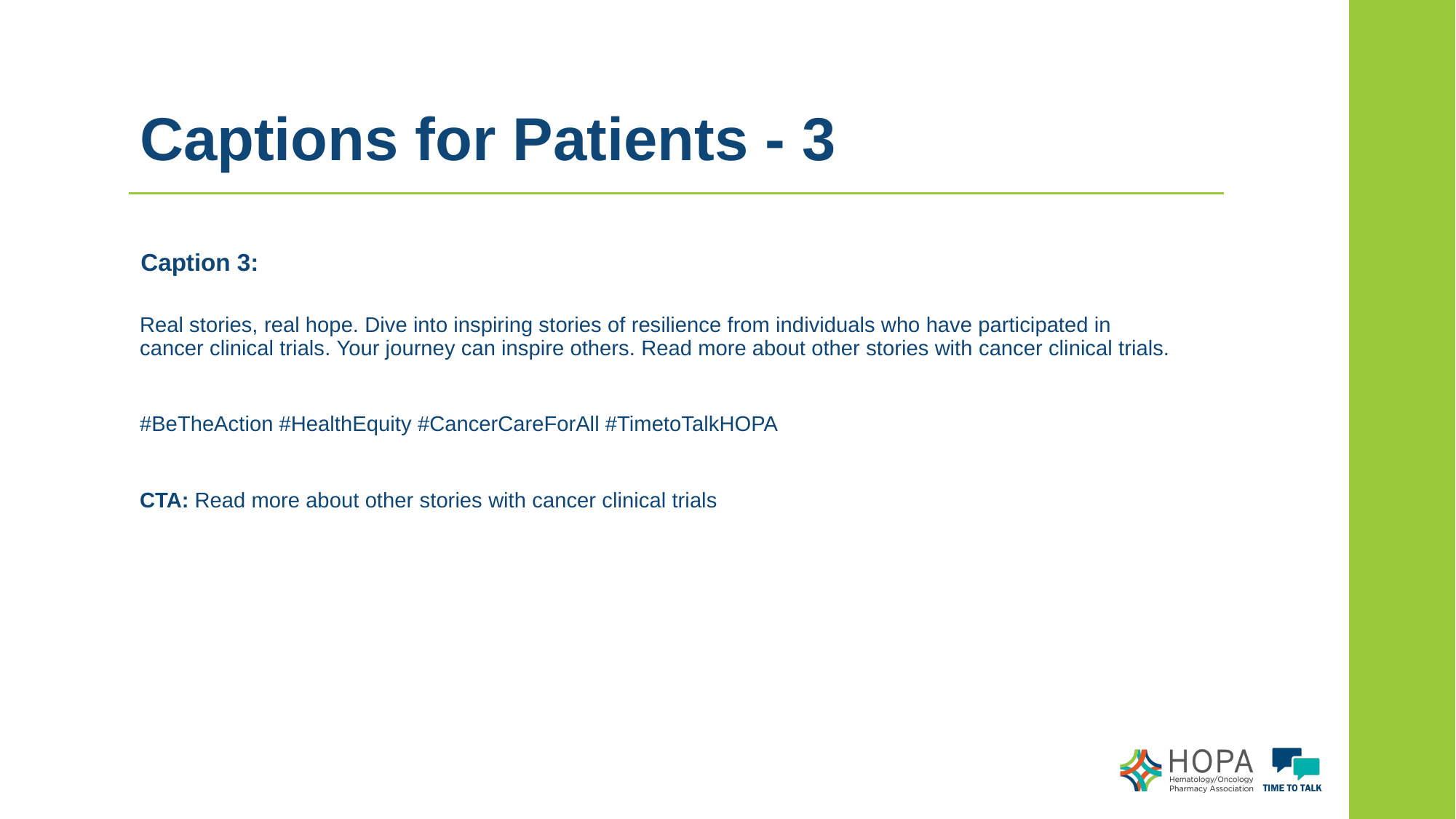

# Captions for Patients - 3
Caption 3:
Real stories, real hope. Dive into inspiring stories of resilience from individuals who have participated in cancer clinical trials. Your journey can inspire others. Read more about other stories with cancer clinical trials.

#BeTheAction #HealthEquity #CancerCareForAll #TimetoTalkHOPA

CTA: Read more about other stories with cancer clinical trials